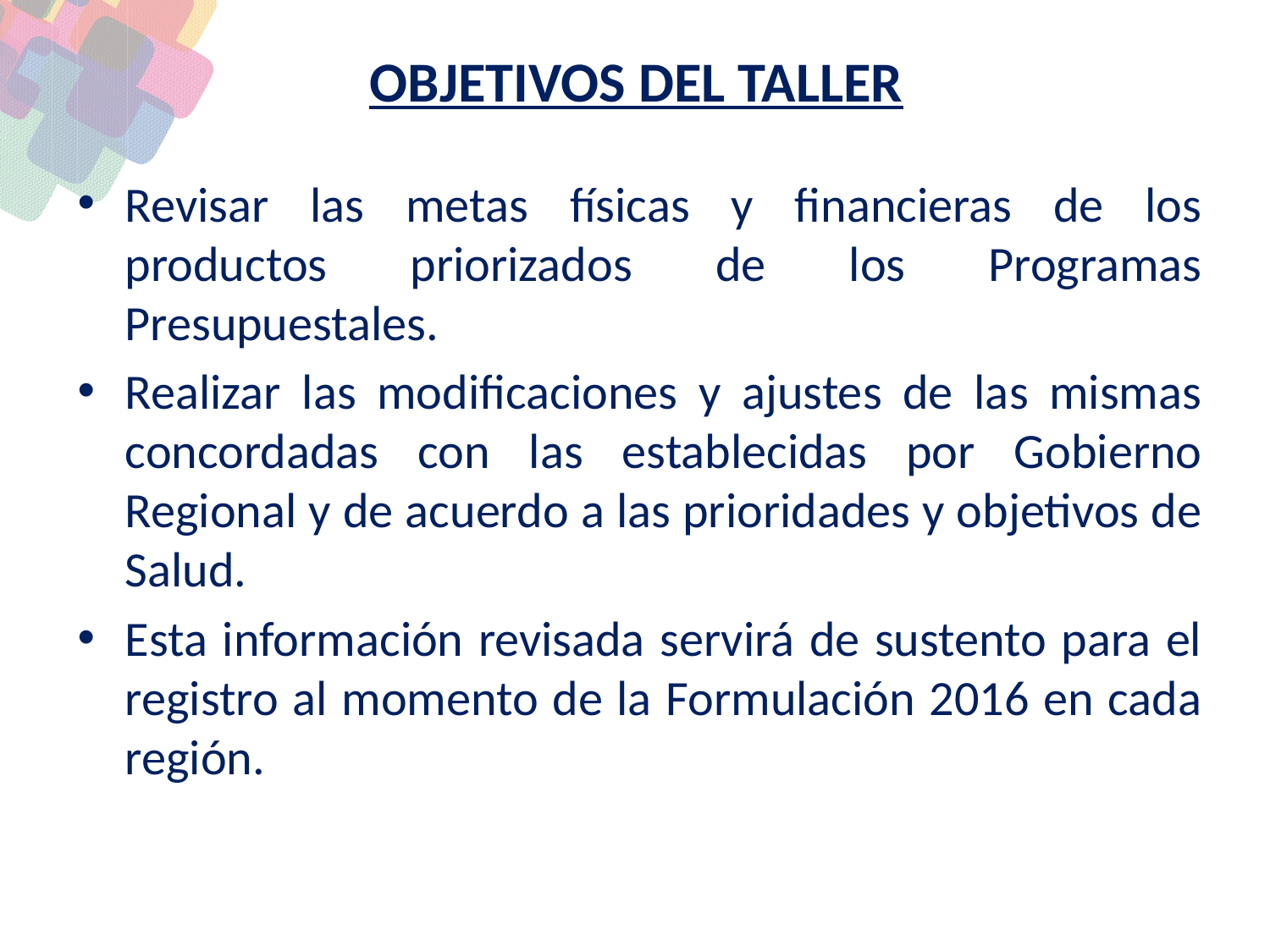

# OBJETIVOS DEL TALLER
Revisar las metas físicas y financieras de los productos priorizados de los Programas Presupuestales.
Realizar las modificaciones y ajustes de las mismas concordadas con las establecidas por Gobierno Regional y de acuerdo a las prioridades y objetivos de Salud.
Esta información revisada servirá de sustento para el registro al momento de la Formulación 2016 en cada región.